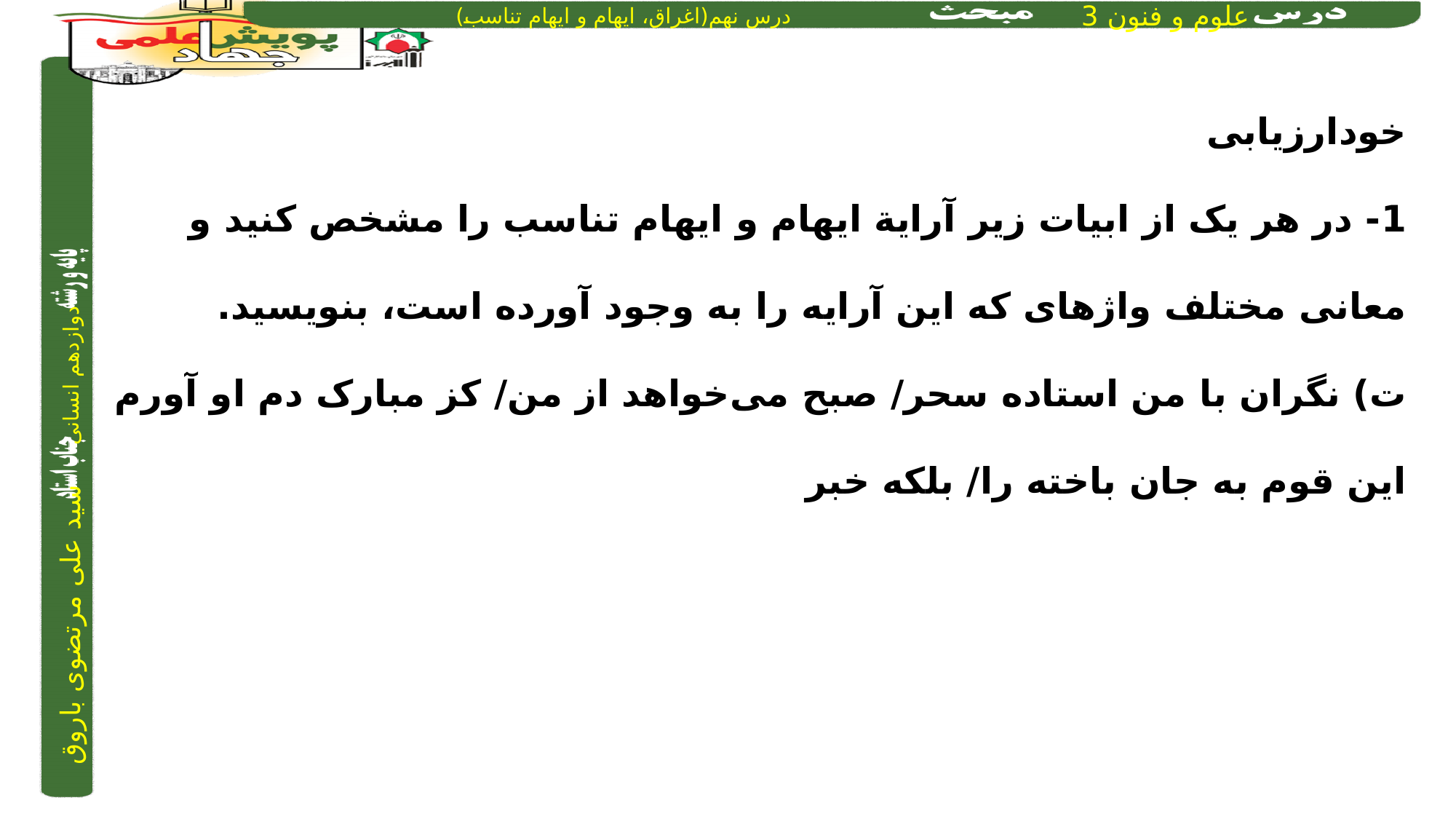

خودارزیابی
1- در هر یک از ابیات زیر آرایة ایهام و ایهام تناسب را مشخص کنید و معانی مختلف واژهای که این آرایه را به وجود آورده است، بنویسید.
ت) نگران با من استاده سحر/ صبح می‌خواهد از من/ کز مبارک دم او آورم این قوم به جان باخته را/ بلکه خبر